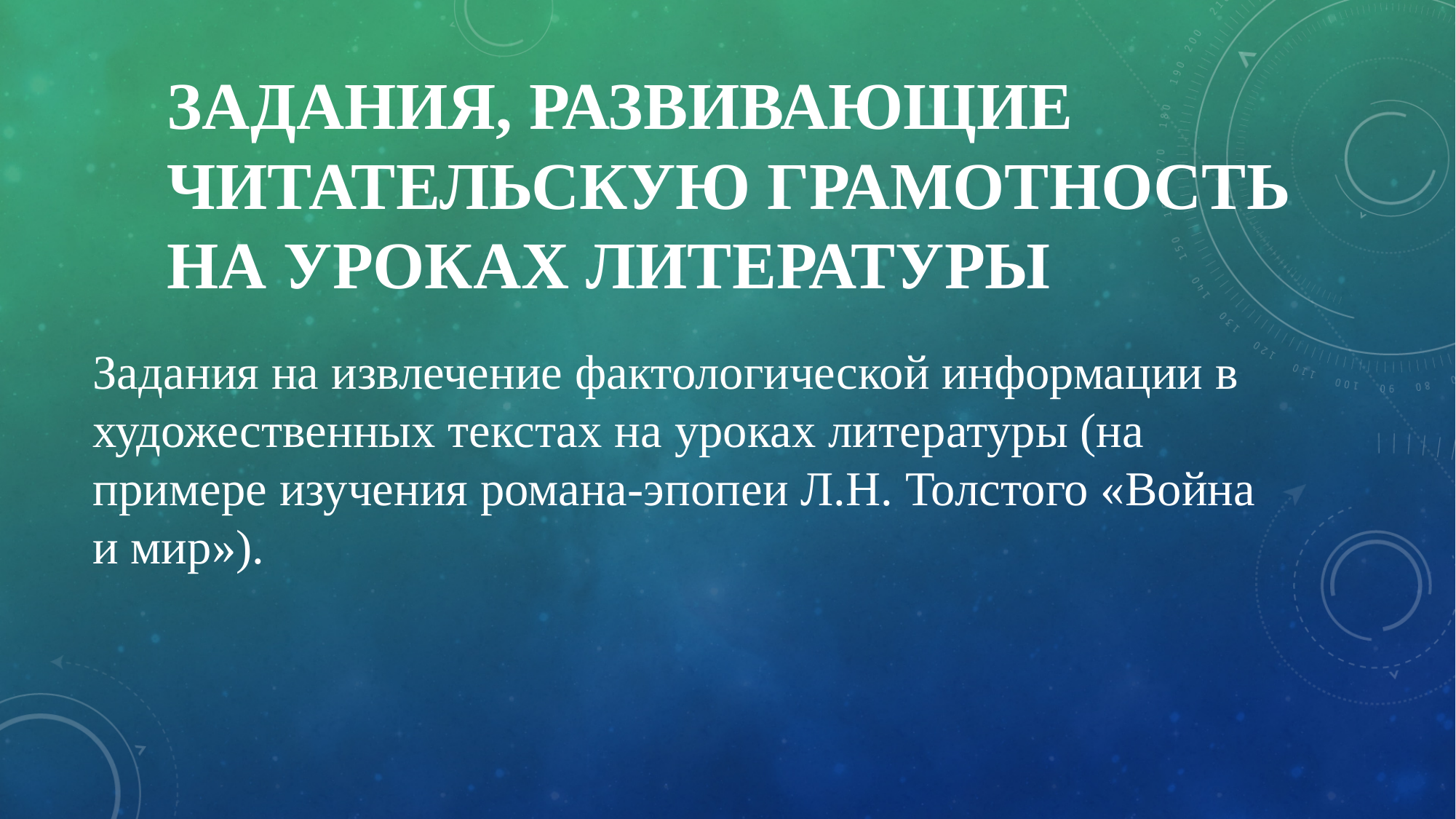

# Задания, развивающие читательскую грамотность на уроках литературы
Задания на извлечение фактологической информации в художественных текстах на уроках литературы (на примере изучения романа-эпопеи Л.Н. Толстого «Война и мир»).